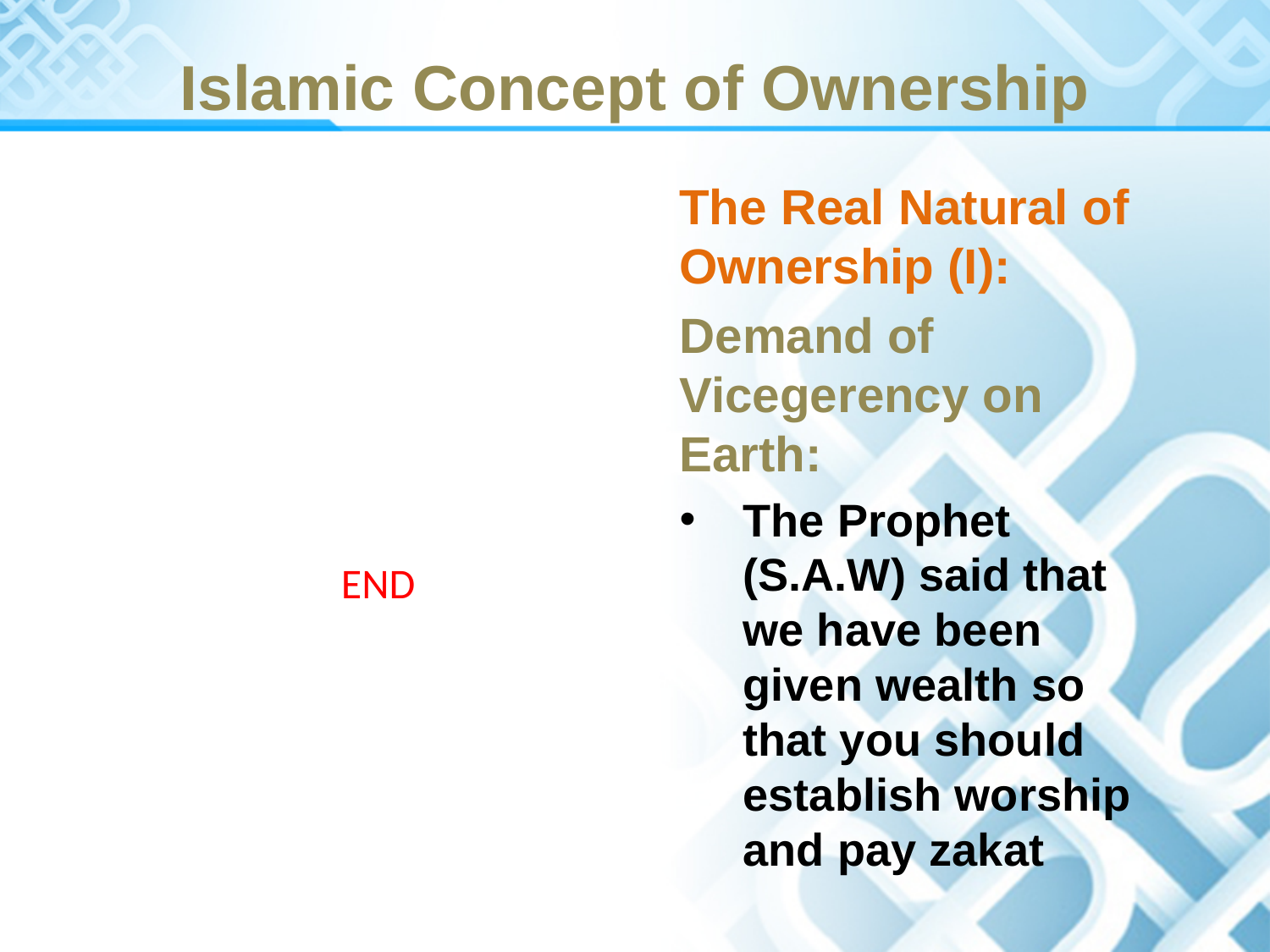

Islamic Concept of Ownership
The Real Natural of Ownership (I):
Demand of Vicegerency on Earth:
The Prophet (S.A.W) said that we have been given wealth so that you should establish worship and pay zakat
END